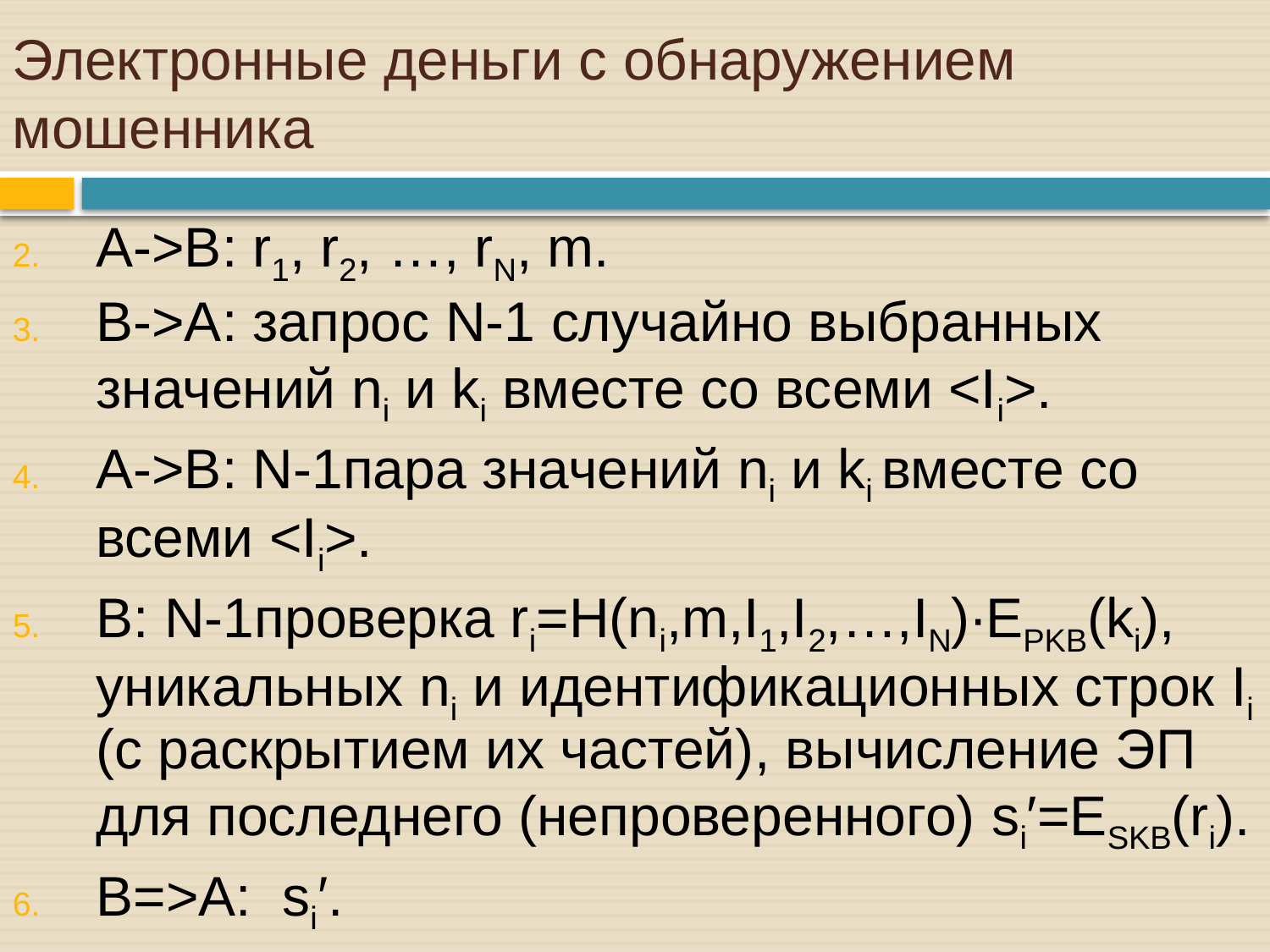

# Электронные деньги с обнаружением мошенника
A->B: r1, r2, …, rN, m.
B->A: запрос N-1 случайно выбранных значений ni и ki вместе со всеми <Ii>.
A->B: N-1пара значений ni и ki вместе со всеми <Ii>.
B: N-1проверка ri=H(ni,m,I1,I2,…,IN)∙EPKB(ki), уникальных ni и идентификационных строк Ii (с раскрытием их частей), вычисление ЭП для последнего (непроверенного) si′=ESKB(ri).
B=>A:  si′.